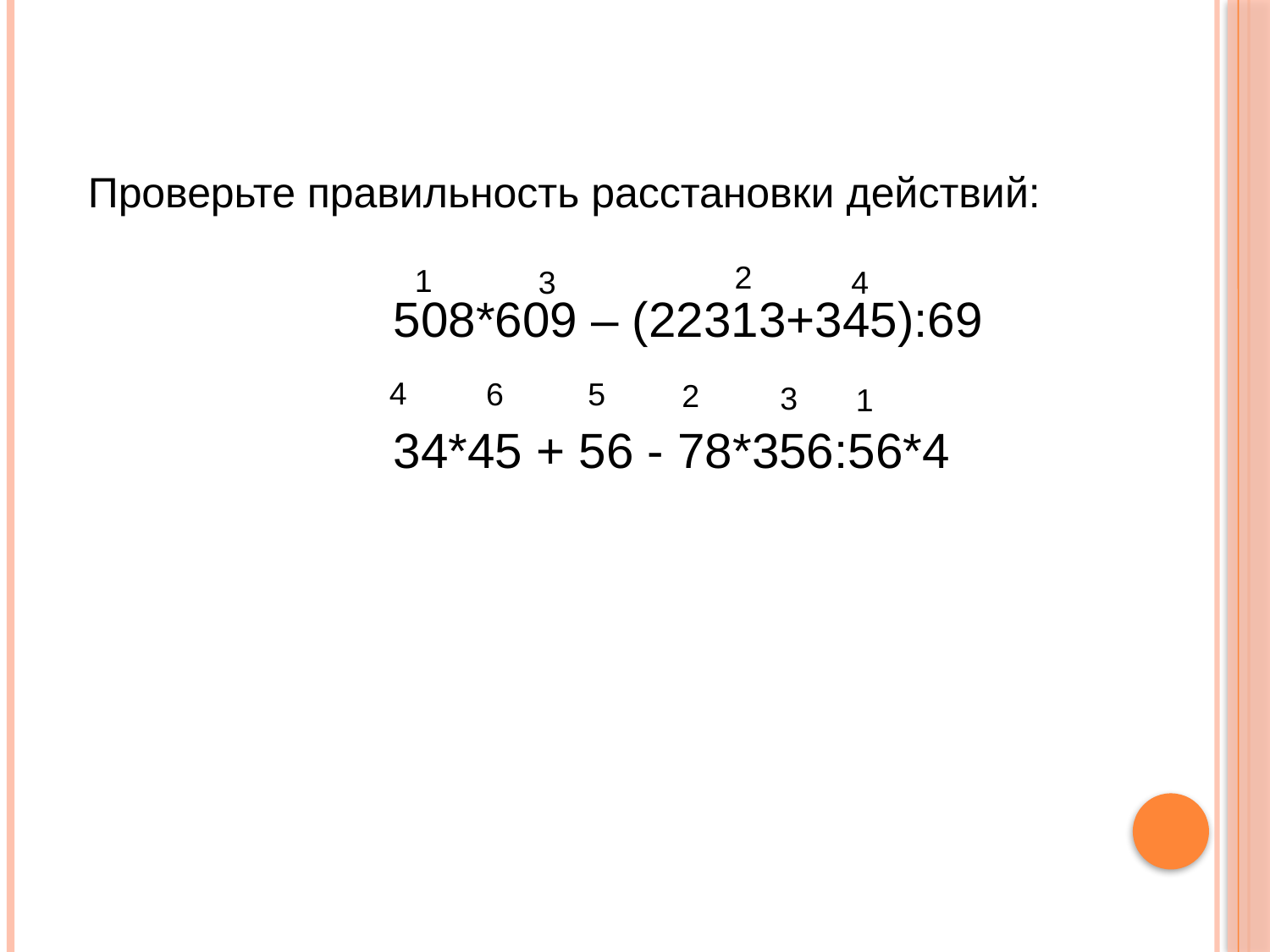

Проверьте правильность расстановки действий:

			508*609 – (22313+345):69

			34*45 + 56 - 78*356:56*4

2
1
3
4
4
6
5
2
3
1